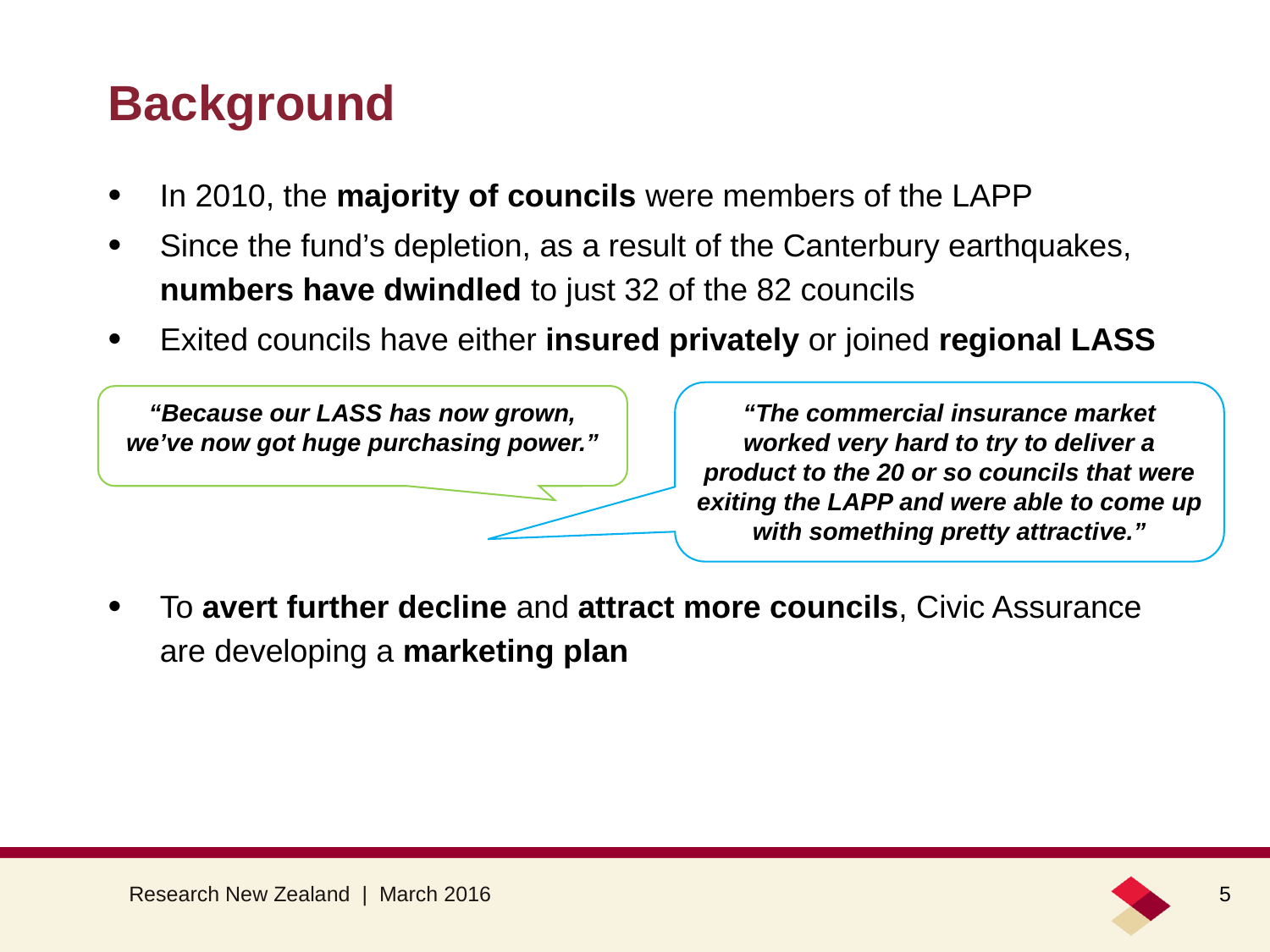

# Background
In 2010, the majority of councils were members of the LAPP
Since the fund’s depletion, as a result of the Canterbury earthquakes, numbers have dwindled to just 32 of the 82 councils
Exited councils have either insured privately or joined regional LASS

To avert further decline and attract more councils, Civic Assurance are developing a marketing plan
“The commercial insurance market worked very hard to try to deliver a product to the 20 or so councils that were exiting the LAPP and were able to come up with something pretty attractive.”
“Because our LASS has now grown, we’ve now got huge purchasing power.”